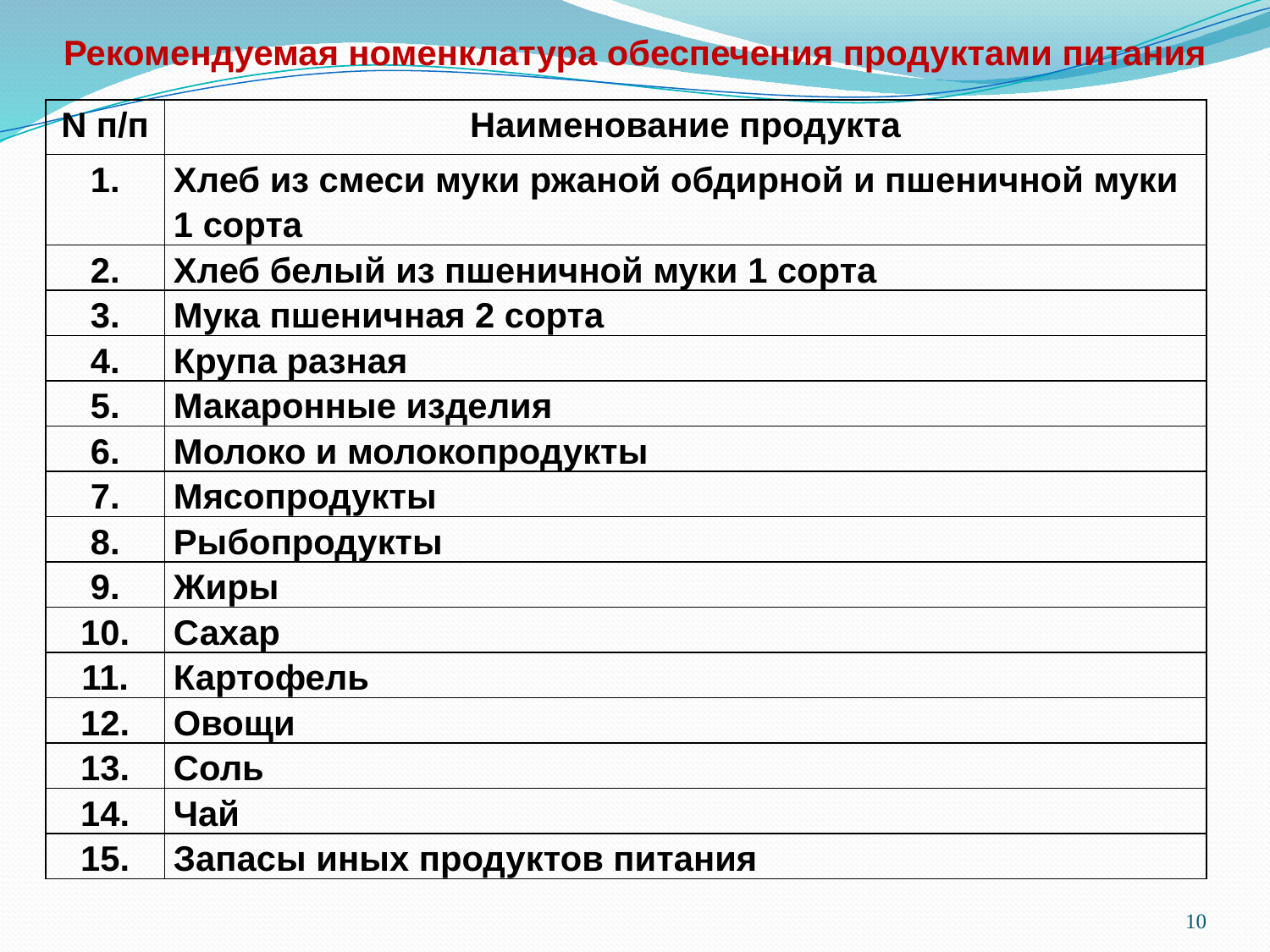

Рекомендуемая номенклатура обеспечения продуктами питания
| N п/п | Наименование продукта |
| --- | --- |
| 1. | Хлеб из смеси муки ржаной обдирной и пшеничной муки 1 сорта |
| 2. | Хлеб белый из пшеничной муки 1 сорта |
| 3. | Мука пшеничная 2 сорта |
| 4. | Крупа разная |
| 5. | Макаронные изделия |
| 6. | Молоко и молокопродукты |
| 7. | Мясопродукты |
| 8. | Рыбопродукты |
| 9. | Жиры |
| 10. | Сахар |
| 11. | Картофель |
| 12. | Овощи |
| 13. | Соль |
| 14. | Чай |
| 15. | Запасы иных продуктов питания |
10